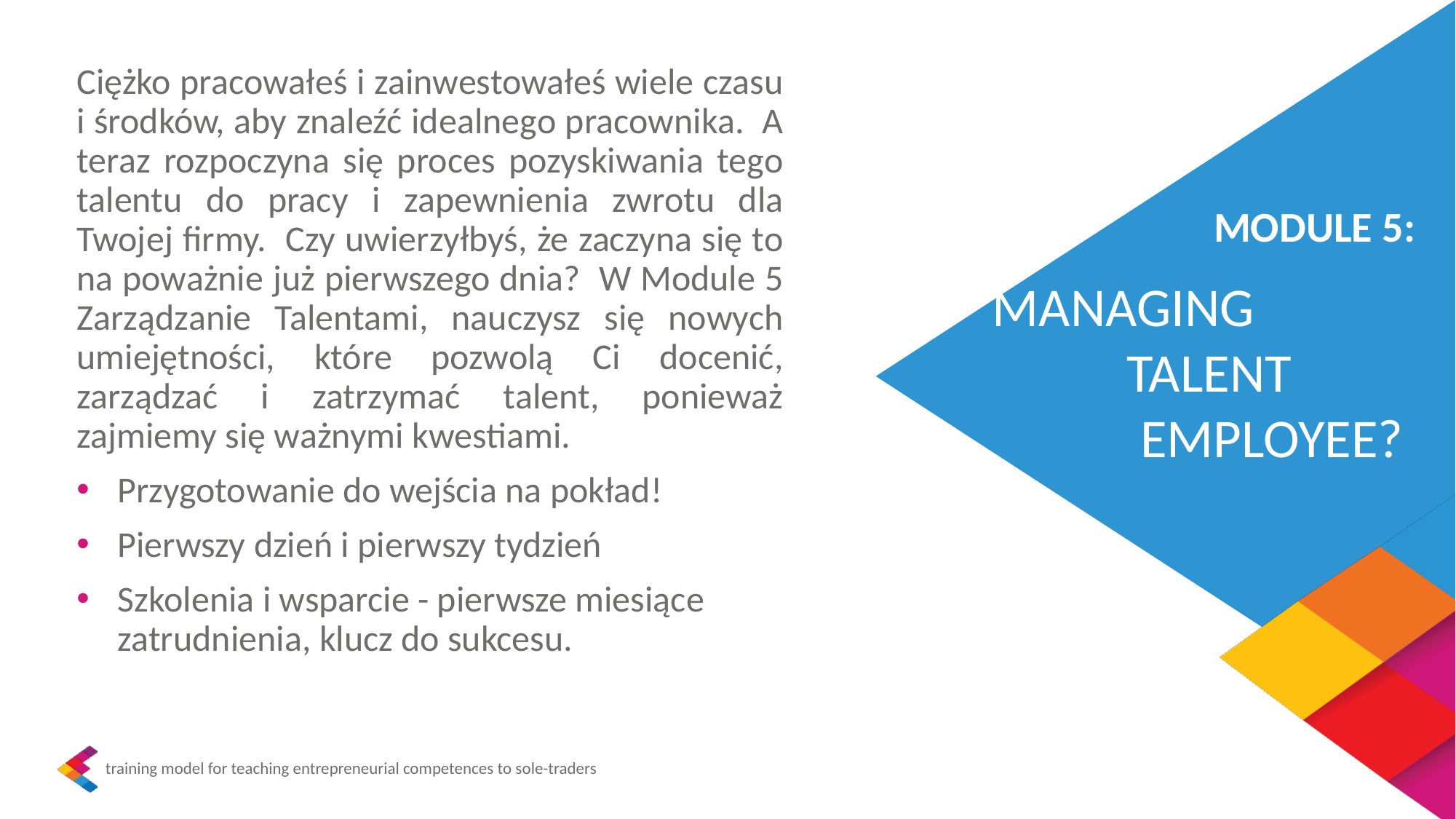

Ciężko pracowałeś i zainwestowałeś wiele czasu i środków, aby znaleźć idealnego pracownika.  A teraz rozpoczyna się proces pozyskiwania tego talentu do pracy i zapewnienia zwrotu dla Twojej firmy.  Czy uwierzyłbyś, że zaczyna się to na poważnie już pierwszego dnia?  W Module 5 Zarządzanie Talentami, nauczysz się nowych umiejętności, które pozwolą Ci docenić, zarządzać i zatrzymać talent, ponieważ zajmiemy się ważnymi kwestiami.
Przygotowanie do wejścia na pokład!
Pierwszy dzień i pierwszy tydzień
Szkolenia i wsparcie - pierwsze miesiące zatrudnienia, klucz do sukcesu.
MODULE 5:

MANAGING              TALENT           EMPLOYEE?